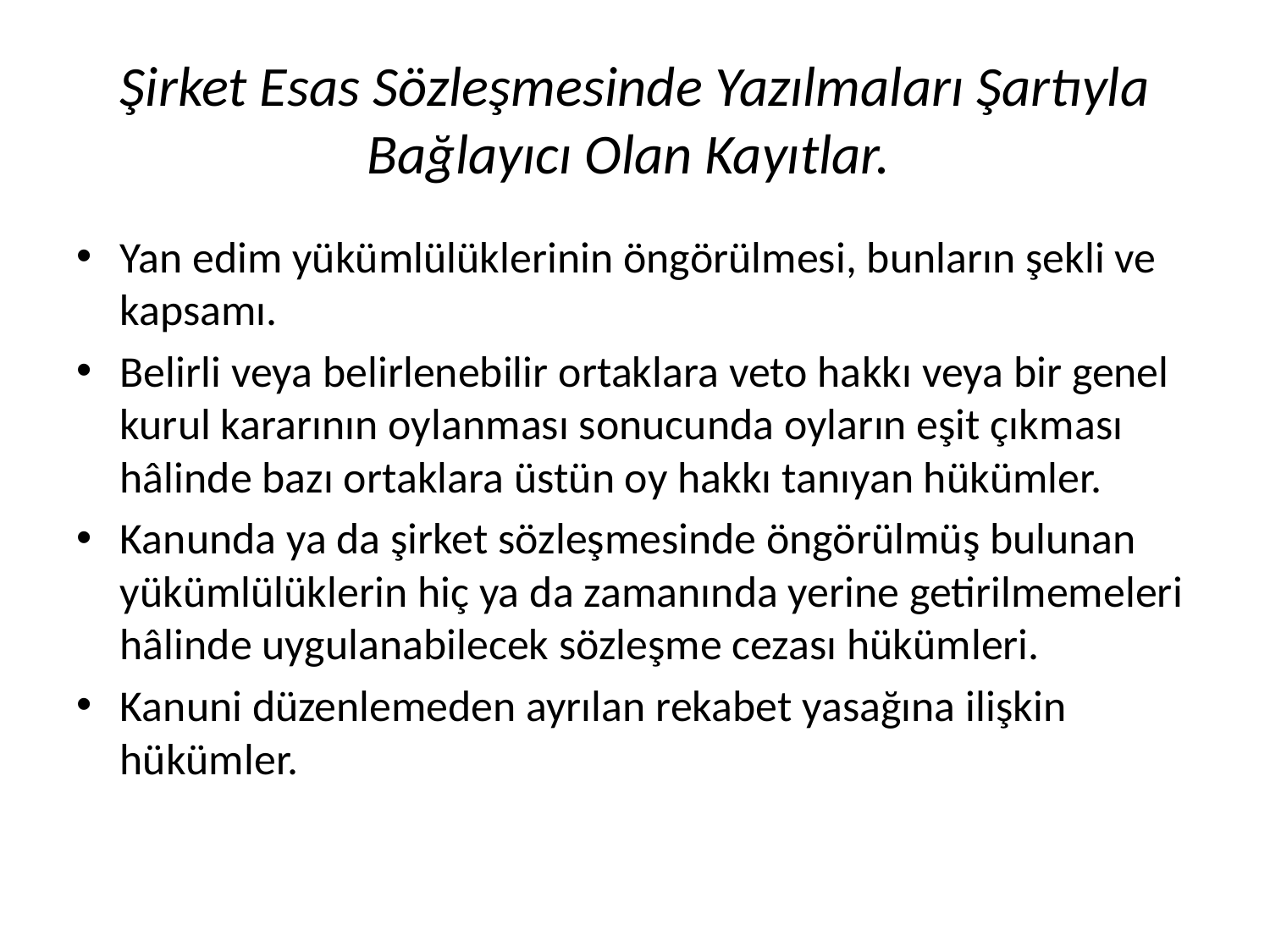

# Şirket Esas Sözleşmesinde Yazılmaları Şartıyla Bağlayıcı Olan Kayıtlar.
Yan edim yükümlülüklerinin öngörülmesi, bunların şekli ve kapsamı.
Belirli veya belirlenebilir ortaklara veto hakkı veya bir genel kurul kararının oylanması sonucunda oyların eşit çıkması hâlinde bazı ortaklara üstün oy hakkı tanıyan hükümler.
Kanunda ya da şirket sözleşmesinde öngörülmüş bulunan yükümlülüklerin hiç ya da zamanında yerine getirilmemeleri hâlinde uygulanabilecek sözleşme cezası hükümleri.
Kanuni düzenlemeden ayrılan rekabet yasağına ilişkin hükümler.